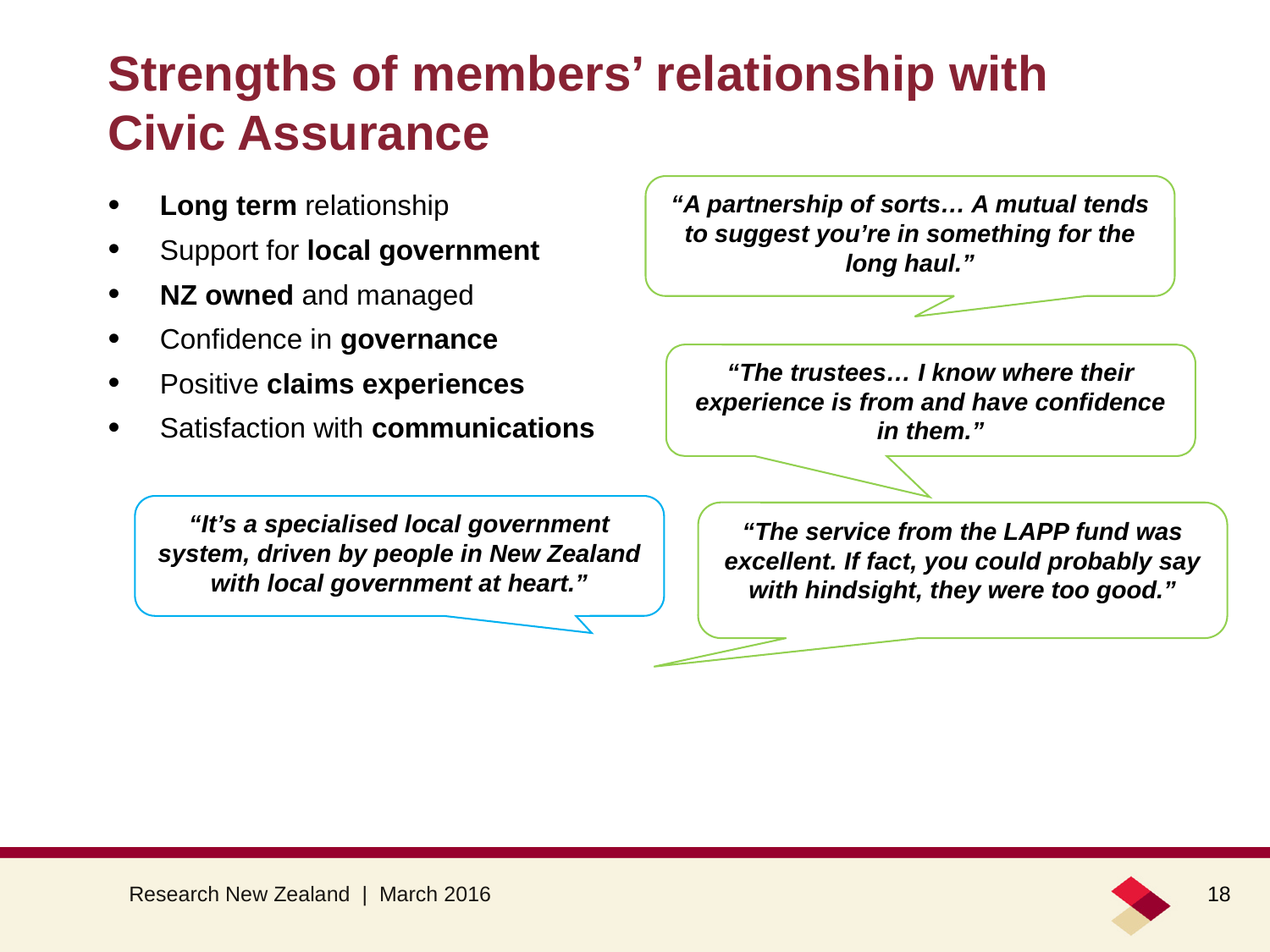

# Strengths of members’ relationship with Civic Assurance
Long term relationship
Support for local government
NZ owned and managed
Confidence in governance
Positive claims experiences
Satisfaction with communications
“A partnership of sorts… A mutual tends to suggest you’re in something for the long haul.”
“The trustees… I know where their experience is from and have confidence in them.”
“It’s a specialised local government system, driven by people in New Zealand with local government at heart.”
“The service from the LAPP fund was excellent. If fact, you could probably say with hindsight, they were too good.”